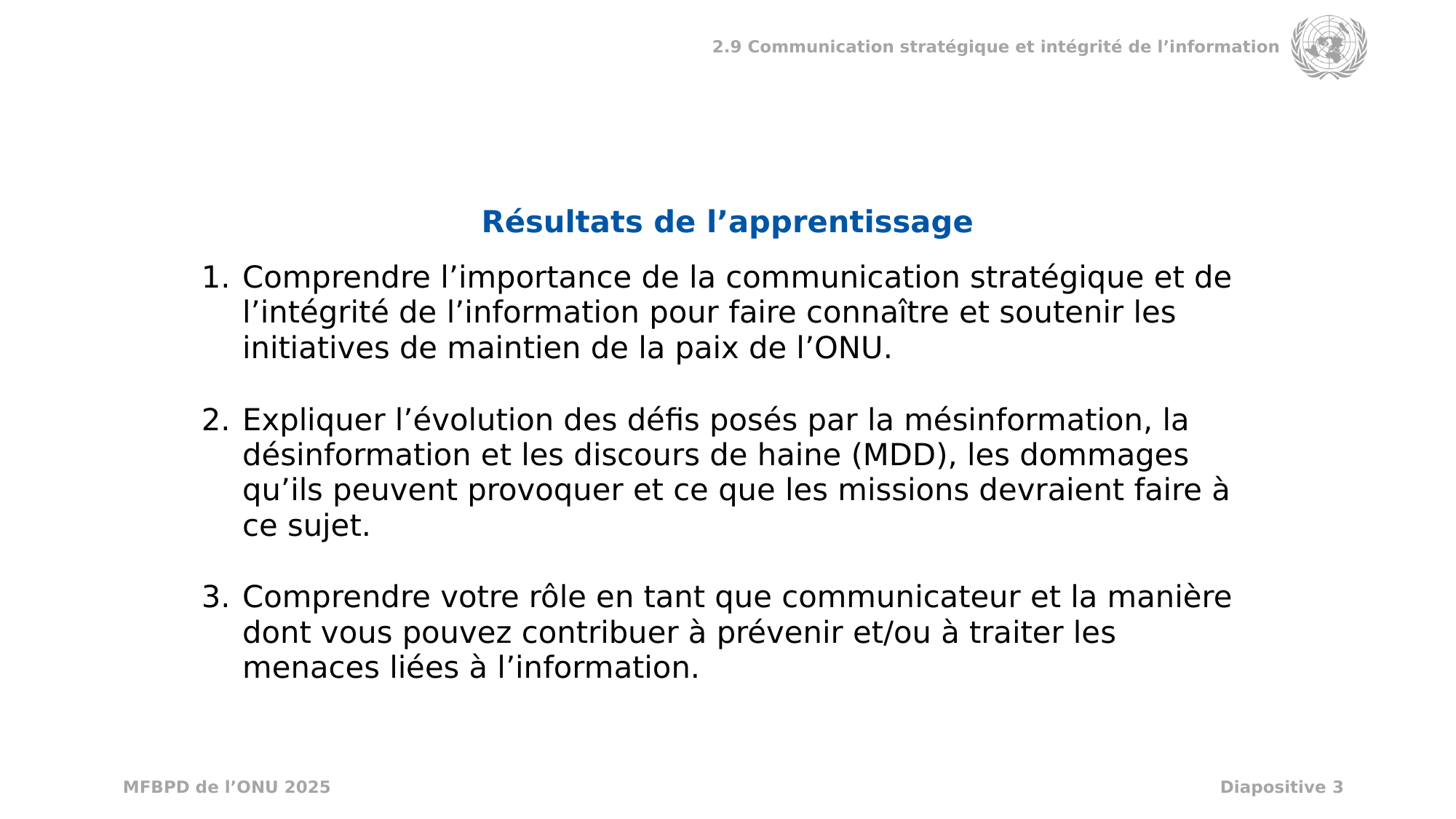

| Résultats de l’apprentissage |
| --- |
| Comprendre l’importance de la communication stratégique et de l’intégrité de l’information pour faire connaître et soutenir les initiatives de maintien de la paix de l’ONU. Expliquer l’évolution des défis posés par la mésinformation, la désinformation et les discours de haine (MDD), les dommages qu’ils peuvent provoquer et ce que les missions devraient faire à ce sujet. Comprendre votre rôle en tant que communicateur et la manière dont vous pouvez contribuer à prévenir et/ou à traiter les menaces liées à l’information. |